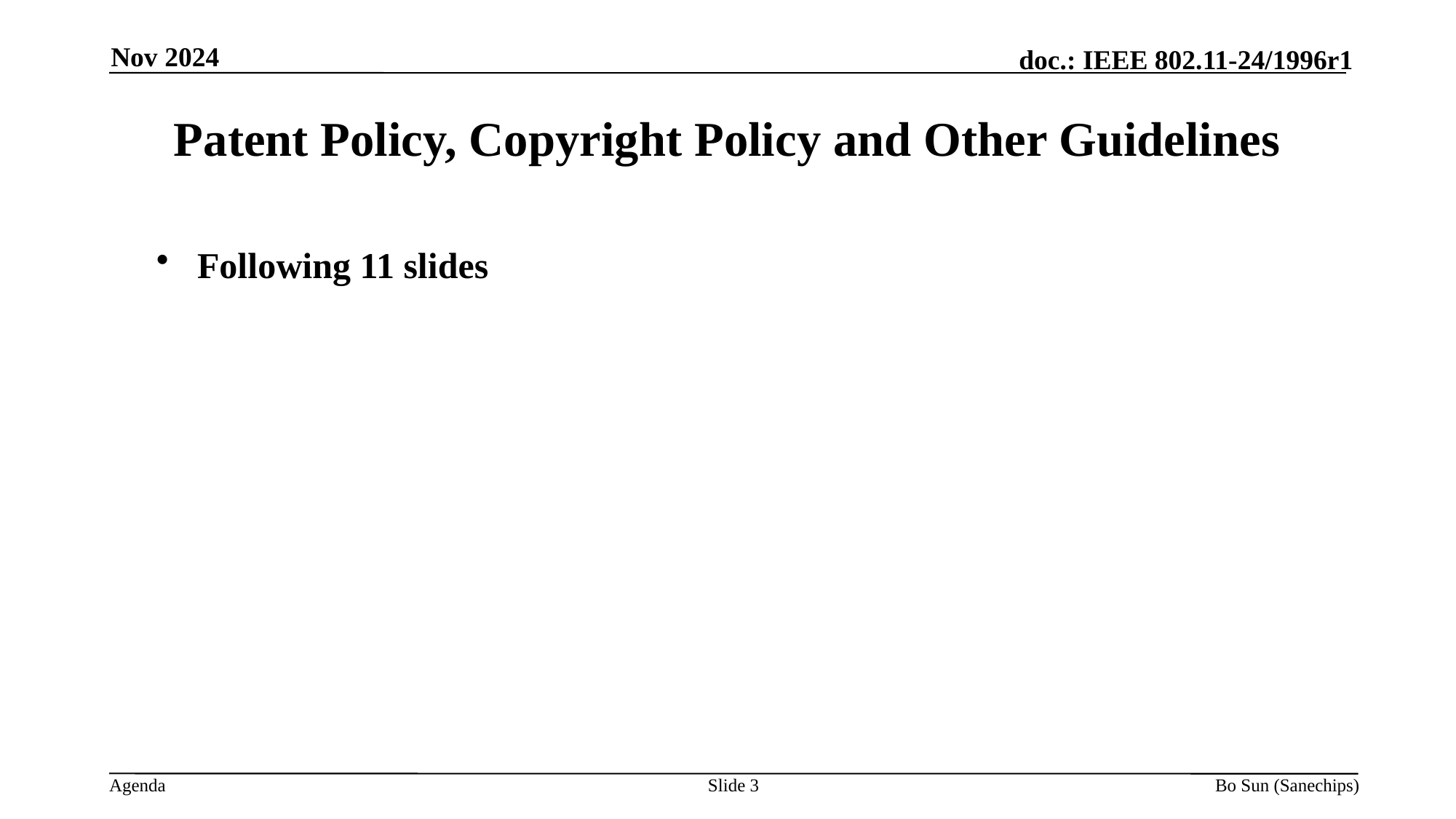

Nov 2024
Patent Policy, Copyright Policy and Other Guidelines
Following 11 slides

Slide 3
Bo Sun (Sanechips)